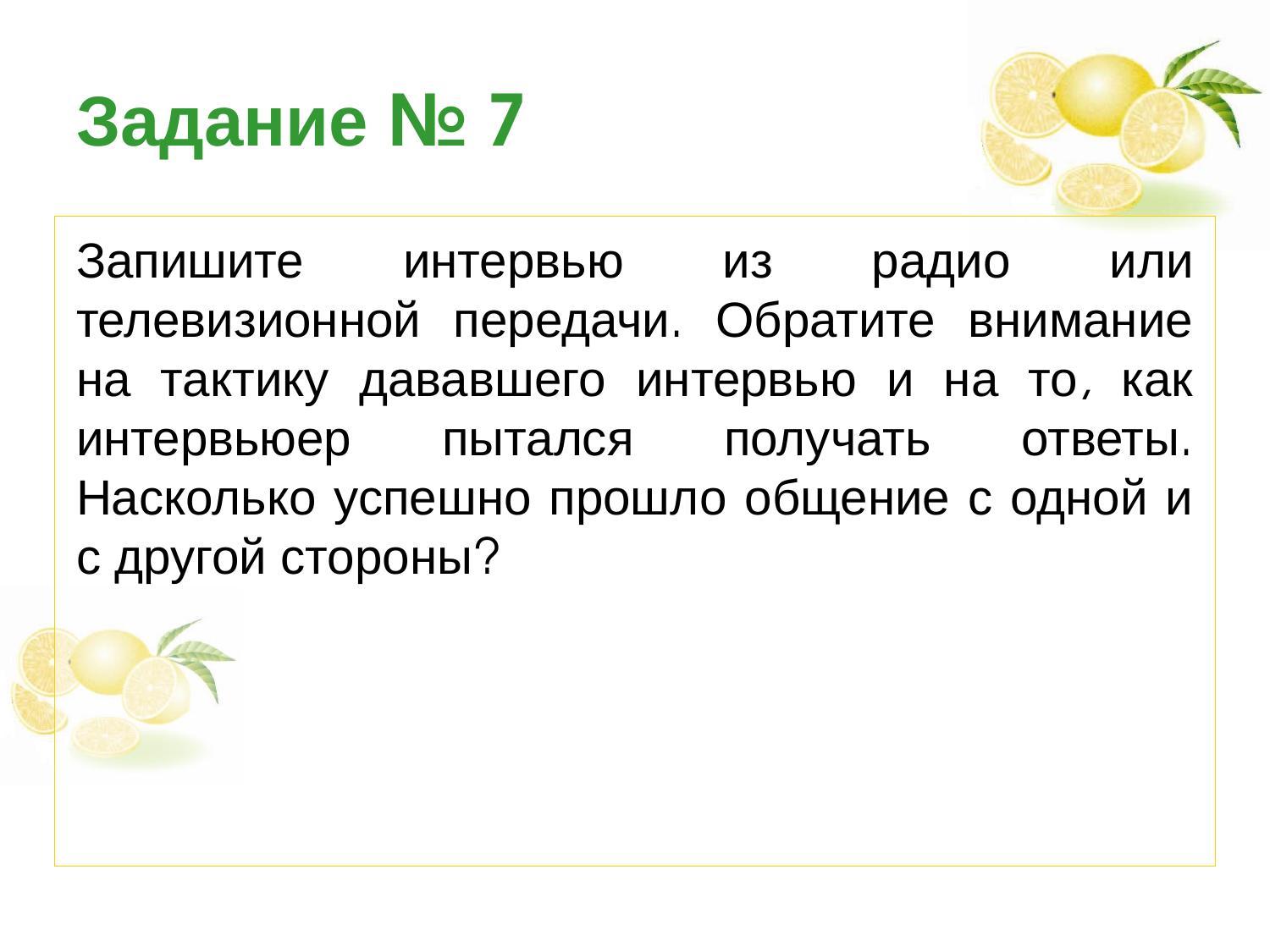

# Задание № 7
Запишите интервью из радио или телевизионной передачи. Обратите внимание на тактику дававшего интервью и на то, как интервьюер пытался получать ответы. Насколько успешно прошло общение с одной и с другой стороны?